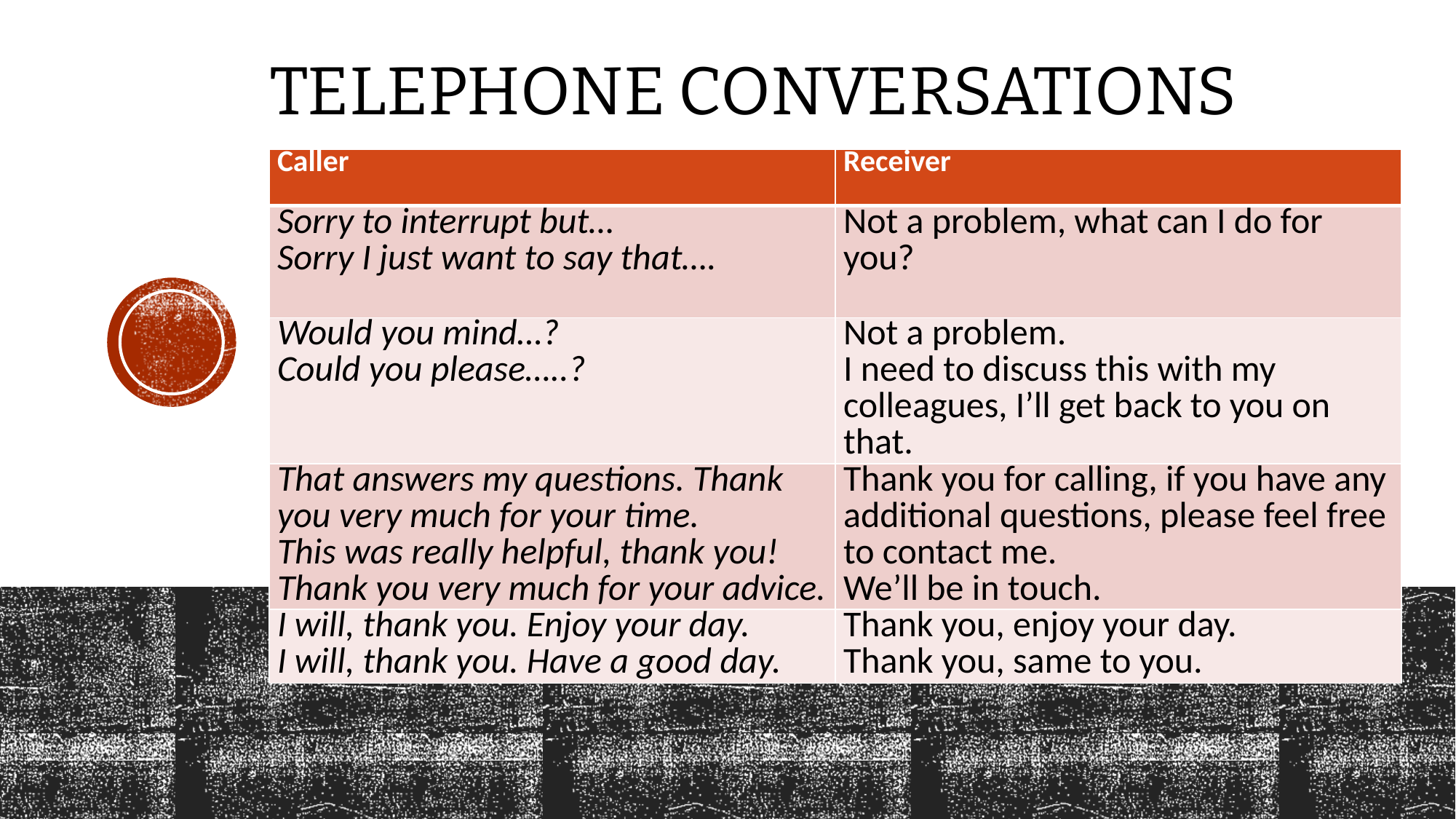

# Telephone conversations
| Caller | Receiver |
| --- | --- |
| Sorry to interrupt but… Sorry I just want to say that…. | Not a problem, what can I do for you? |
| Would you mind…? Could you please…..? | Not a problem. I need to discuss this with my colleagues, I’ll get back to you on that. |
| That answers my questions. Thank you very much for your time. This was really helpful, thank you! Thank you very much for your advice. | Thank you for calling, if you have any additional questions, please feel free to contact me. We’ll be in touch. |
| I will, thank you. Enjoy your day. I will, thank you. Have a good day. | Thank you, enjoy your day. Thank you, same to you. |